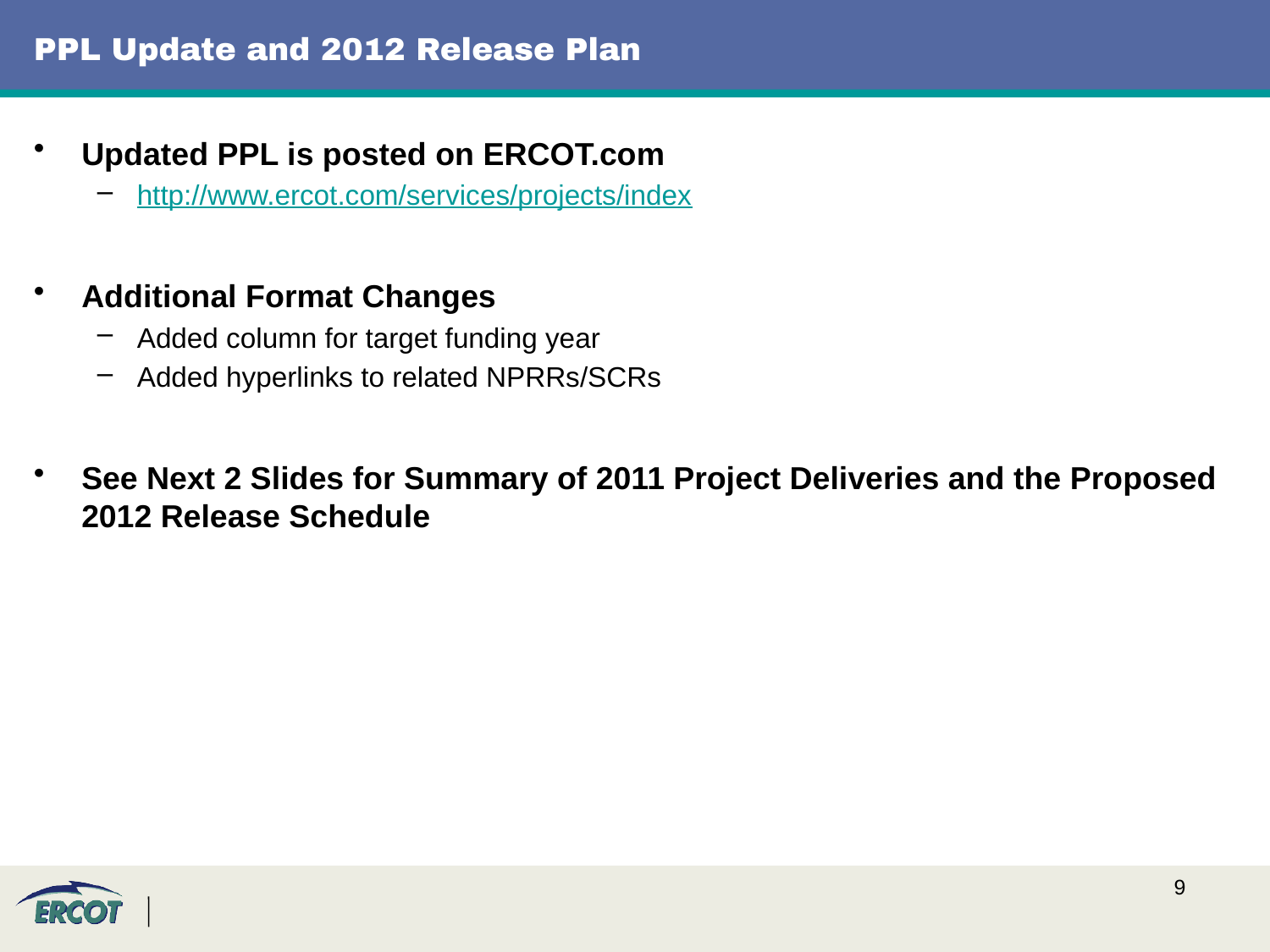

# PPL Update and 2012 Release Plan
Updated PPL is posted on ERCOT.com
http://www.ercot.com/services/projects/index

Additional Format Changes
Added column for target funding year
Added hyperlinks to related NPRRs/SCRs

See Next 2 Slides for Summary of 2011 Project Deliveries and the Proposed 2012 Release Schedule